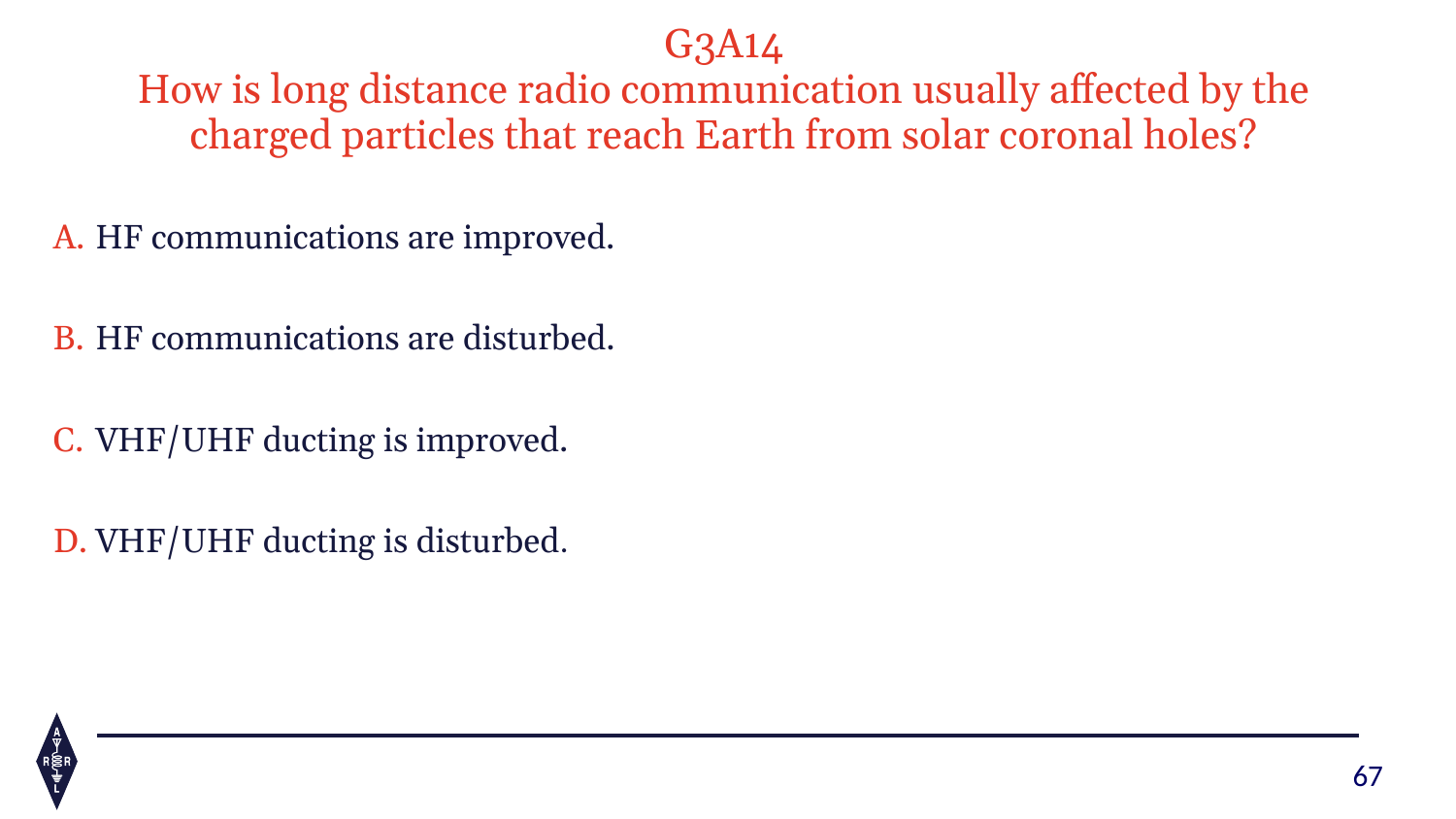

G3A14
How is long distance radio communication usually affected by the charged particles that reach Earth from solar coronal holes?
HF communications are improved.

HF communications are disturbed.

VHF/UHF ducting is improved.

VHF/UHF ducting is disturbed.
67